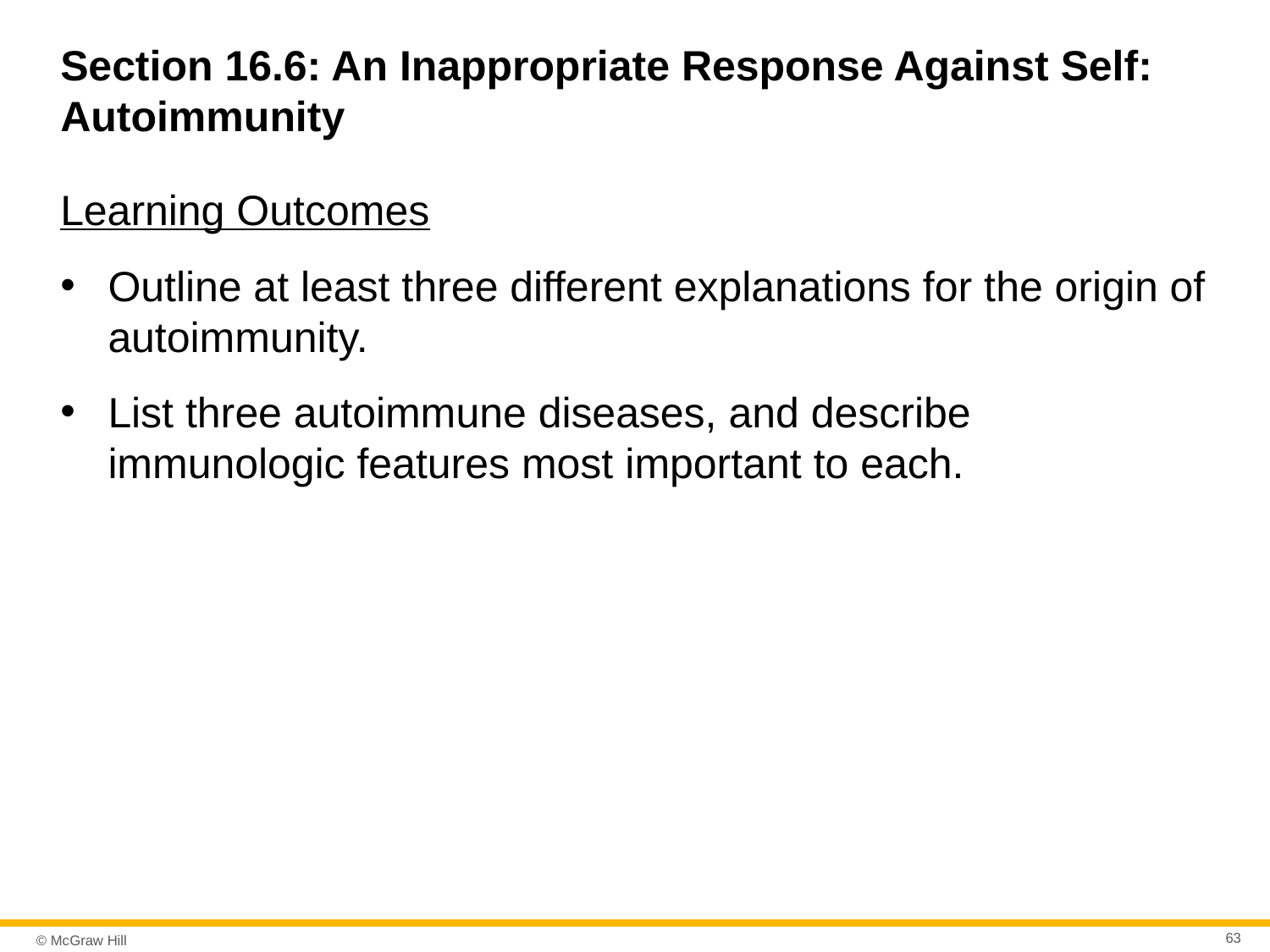

# Section 16.6: An Inappropriate Response Against Self: Autoimmunity
Learning Outcomes
Outline at least three different explanations for the origin of autoimmunity.
List three autoimmune diseases, and describe immunologic features most important to each.